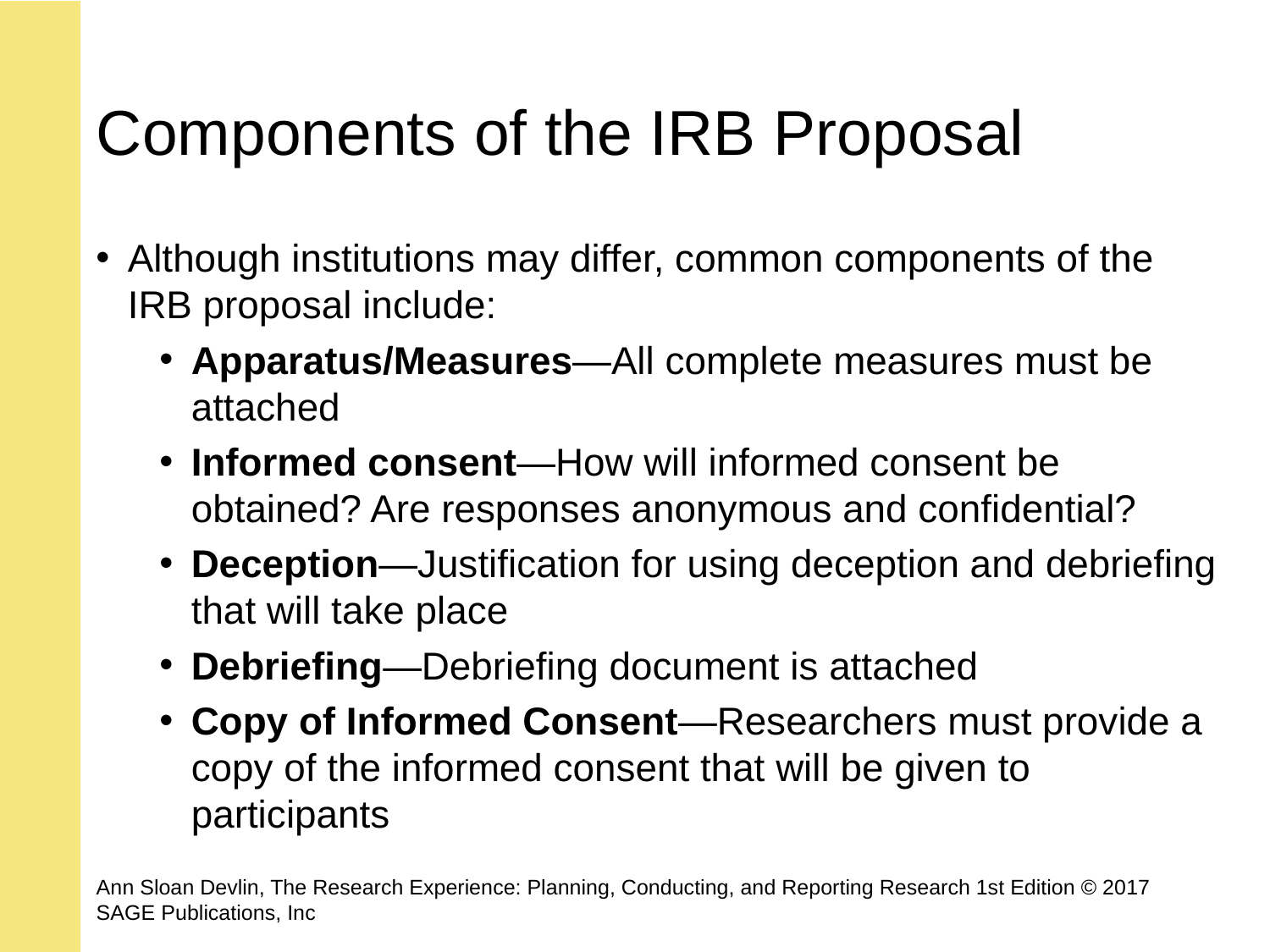

# Components of the IRB Proposal
Although institutions may differ, common components of the IRB proposal include:
Apparatus/Measures—All complete measures must be attached
Informed consent—How will informed consent be obtained? Are responses anonymous and confidential?
Deception—Justification for using deception and debriefing that will take place
Debriefing—Debriefing document is attached
Copy of Informed Consent—Researchers must provide a copy of the informed consent that will be given to participants